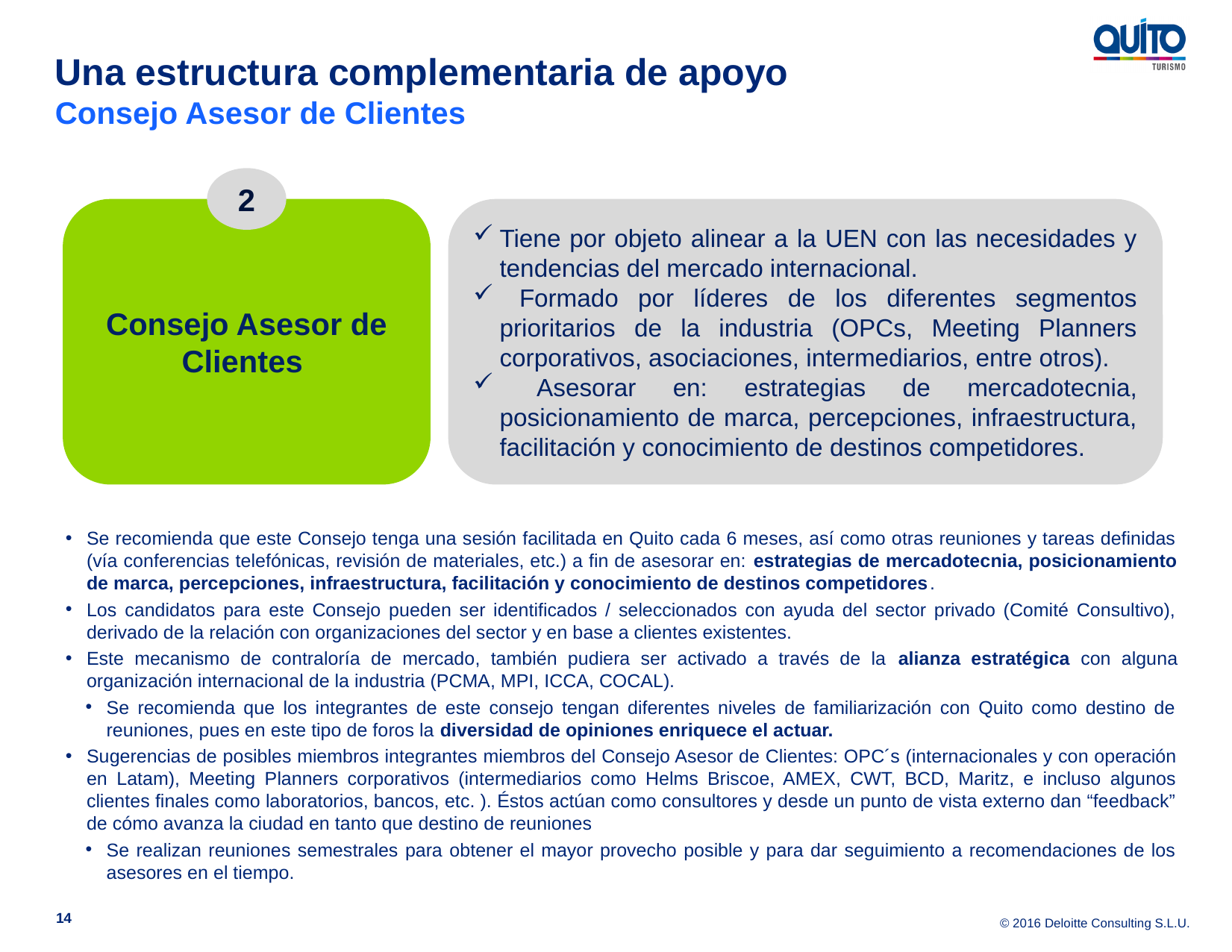

# Una estructura complementaria de apoyo Consejo Asesor de Clientes
2
Consejo Asesor de Clientes
Tiene por objeto alinear a la UEN con las necesidades y tendencias del mercado internacional.
 Formado por líderes de los diferentes segmentos prioritarios de la industria (OPCs, Meeting Planners corporativos, asociaciones, intermediarios, entre otros).
 Asesorar en: estrategias de mercadotecnia, posicionamiento de marca, percepciones, infraestructura, facilitación y conocimiento de destinos competidores.
Se recomienda que este Consejo tenga una sesión facilitada en Quito cada 6 meses, así como otras reuniones y tareas definidas (vía conferencias telefónicas, revisión de materiales, etc.) a fin de asesorar en: estrategias de mercadotecnia, posicionamiento de marca, percepciones, infraestructura, facilitación y conocimiento de destinos competidores.
Los candidatos para este Consejo pueden ser identificados / seleccionados con ayuda del sector privado (Comité Consultivo), derivado de la relación con organizaciones del sector y en base a clientes existentes.
Este mecanismo de contraloría de mercado, también pudiera ser activado a través de la alianza estratégica con alguna organización internacional de la industria (PCMA, MPI, ICCA, COCAL).
Se recomienda que los integrantes de este consejo tengan diferentes niveles de familiarización con Quito como destino de reuniones, pues en este tipo de foros la diversidad de opiniones enriquece el actuar.
Sugerencias de posibles miembros integrantes miembros del Consejo Asesor de Clientes: OPC´s (internacionales y con operación en Latam), Meeting Planners corporativos (intermediarios como Helms Briscoe, AMEX, CWT, BCD, Maritz, e incluso algunos clientes finales como laboratorios, bancos, etc. ). Éstos actúan como consultores y desde un punto de vista externo dan “feedback” de cómo avanza la ciudad en tanto que destino de reuniones
Se realizan reuniones semestrales para obtener el mayor provecho posible y para dar seguimiento a recomendaciones de los asesores en el tiempo.
14